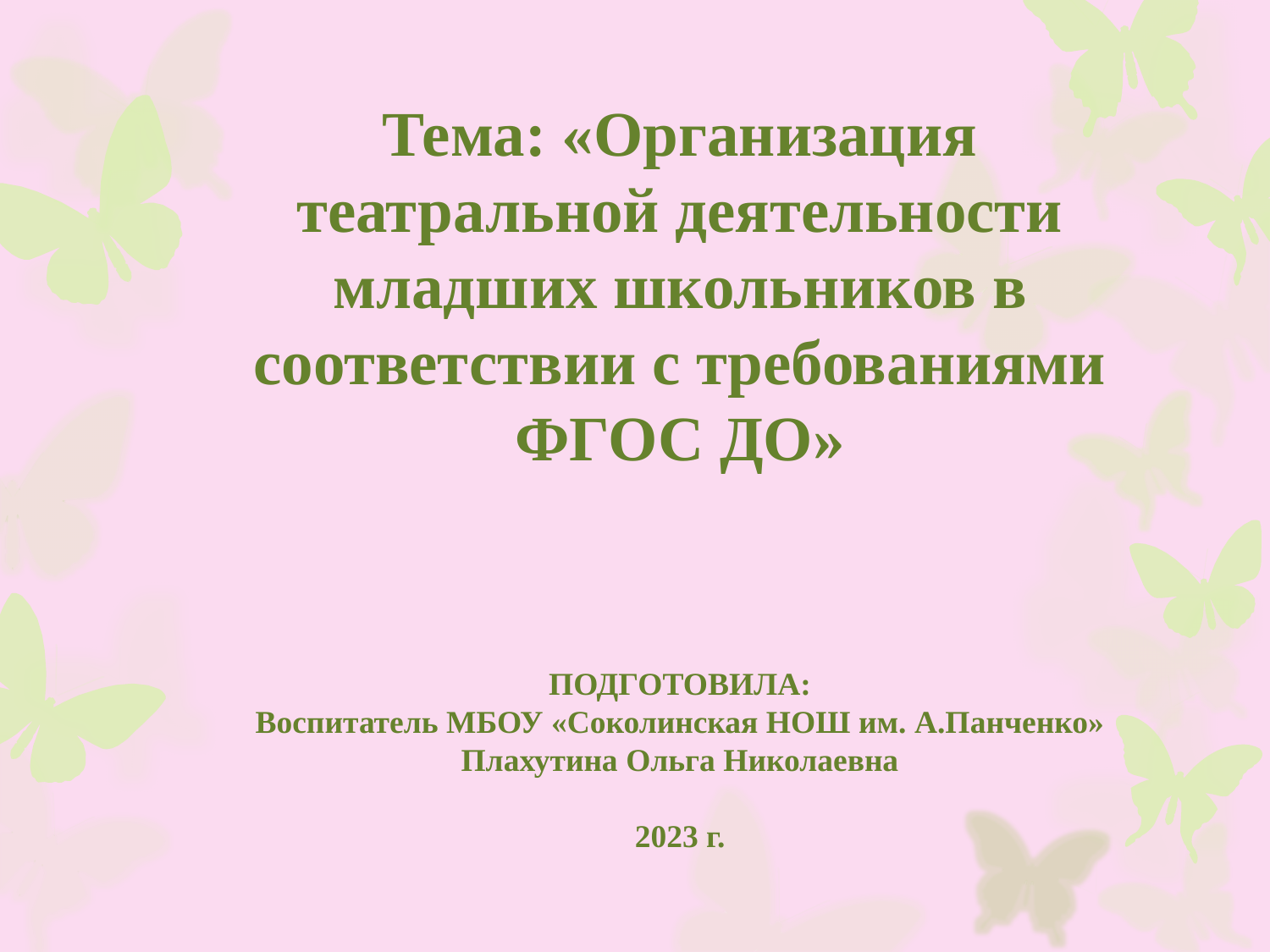

Тема: «Организация театральной деятельности младших школьников в соответствии с требованиями ФГОС ДО»

ПОДГОТОВИЛА:
Воспитатель МБОУ «Соколинская НОШ им. А.Панченко»
Плахутина Ольга Николаевна

2023 г.